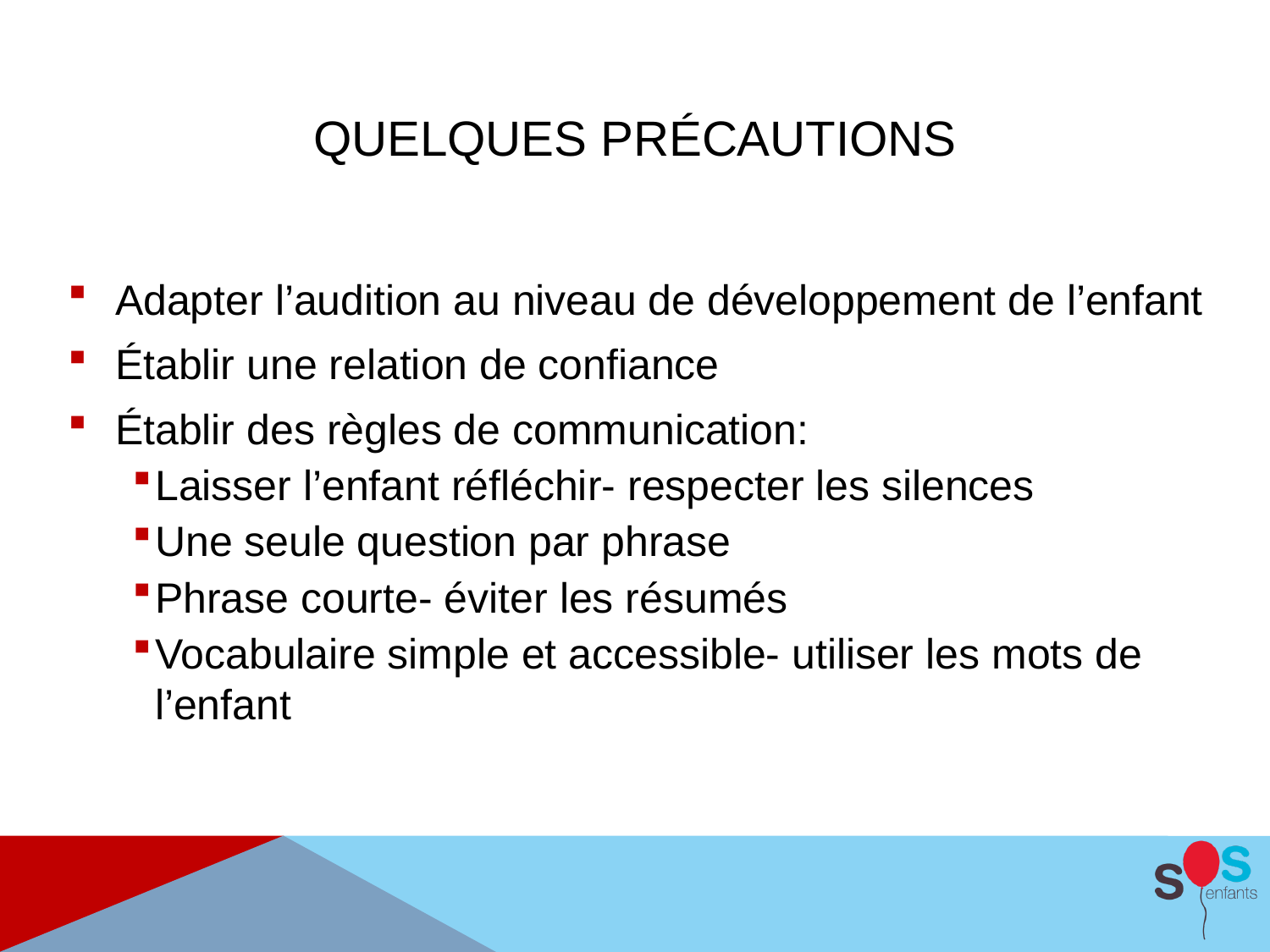

# Quelques précautions
Adapter l’audition au niveau de développement de l’enfant
Établir une relation de confiance
Établir des règles de communication:
Laisser l’enfant réfléchir- respecter les silences
Une seule question par phrase
Phrase courte- éviter les résumés
Vocabulaire simple et accessible- utiliser les mots de l’enfant